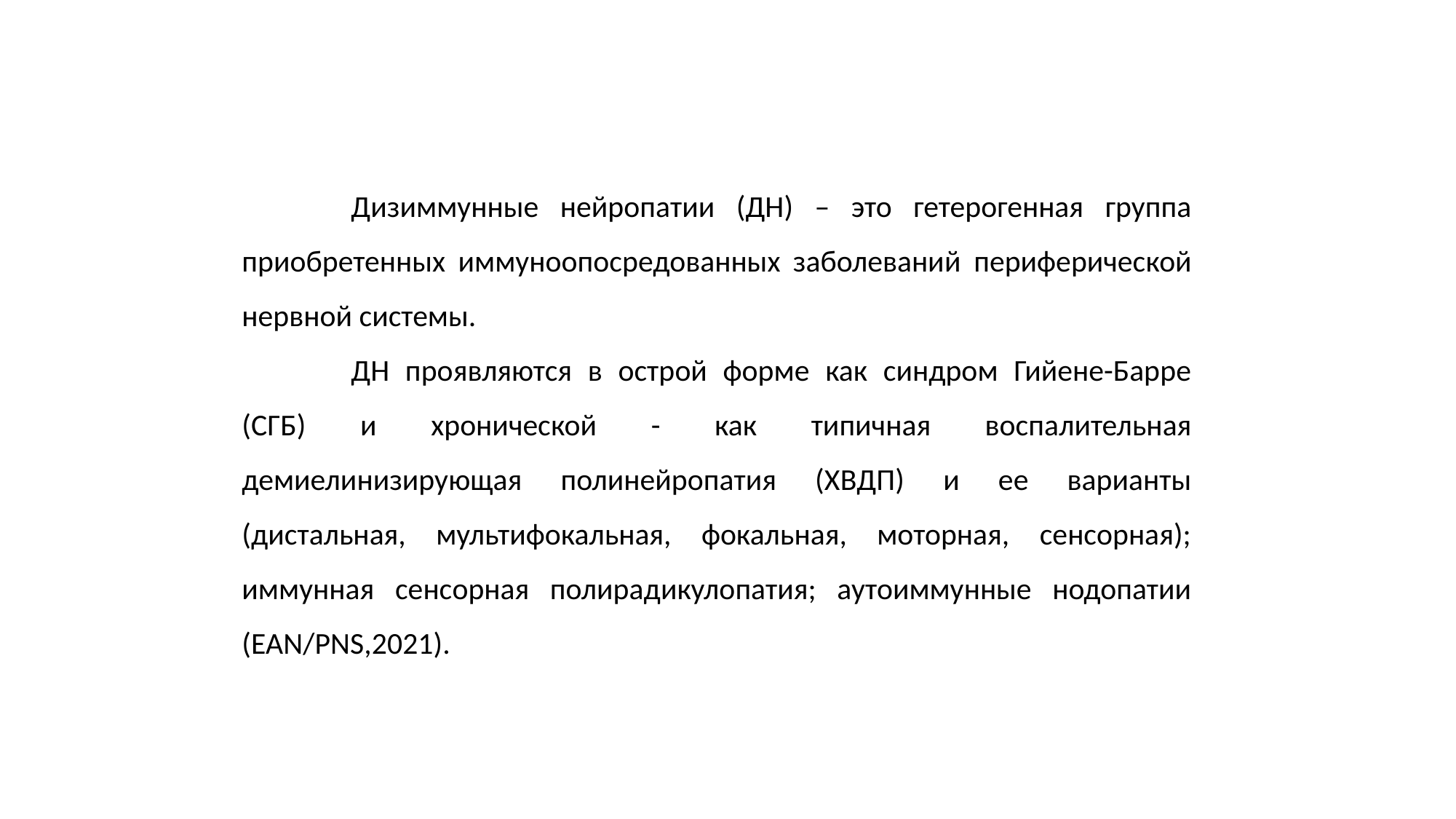

Дизиммунные нейропатии (ДН) – это гетерогенная группа приобретенных иммуноопосредованных заболеваний периферической нервной системы.
	ДН проявляются в острой форме как синдром Гийене-Барре (СГБ) и хронической - как типичная воспалительная демиелинизирующая полинейропатия (ХВДП) и ее варианты (дистальная, мультифокальная, фокальная, моторная, сенсорная); иммунная сенсорная полирадикулопатия; аутоиммунные нодопатии (EAN/PNS,2021).